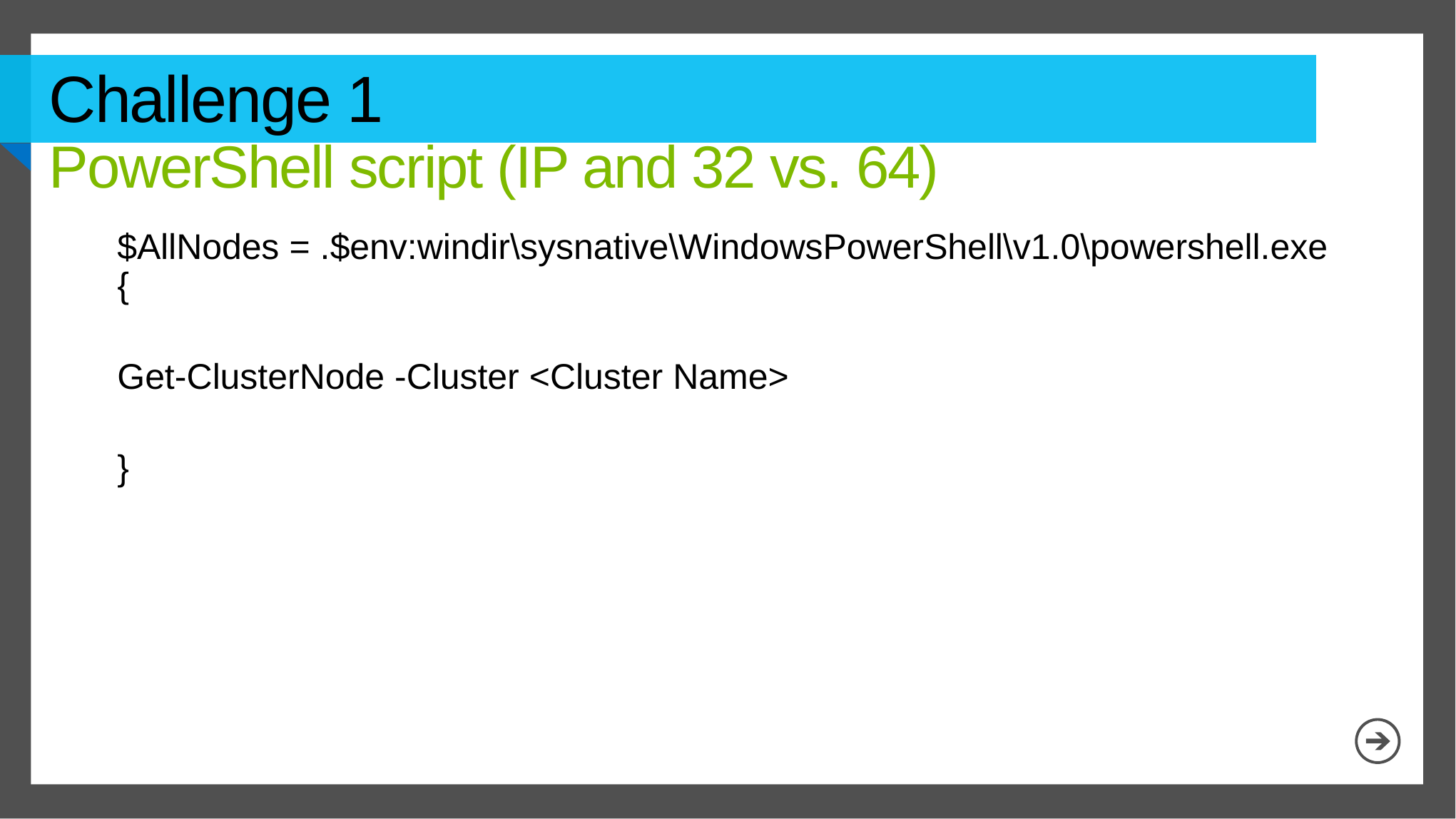

# Challenge 1 PowerShell script (IP and 32 vs. 64)
$AllNodes = .$env:windir\sysnative\WindowsPowerShell\v1.0\powershell.exe {

Get-ClusterNode -Cluster <Cluster Name>

}